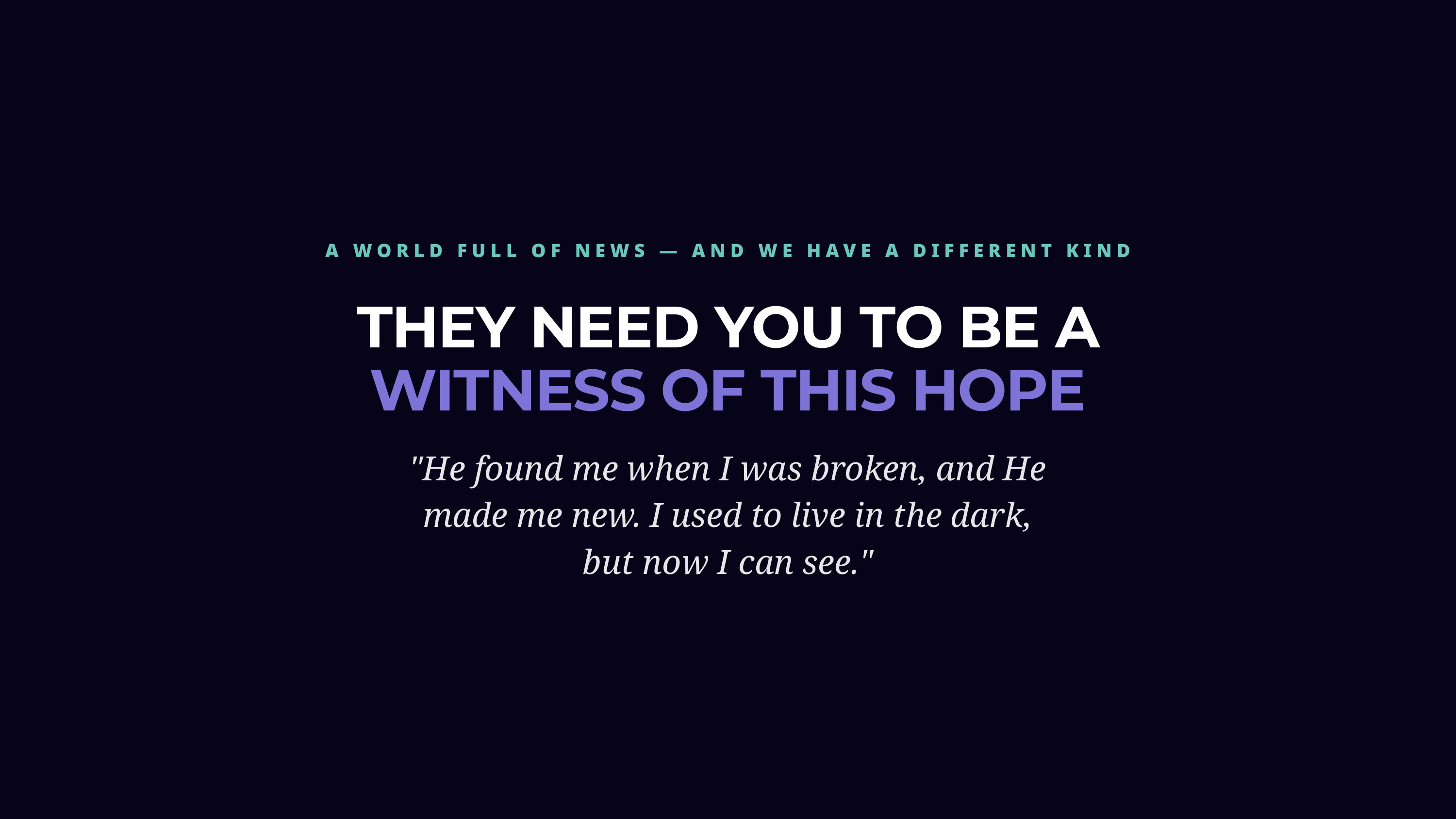

A WORLD FULL OF NEWS — AND WE HAVE A DIFFERENT KIND
THEY NEED YOU TO BE A WITNESS OF THIS HOPE
"He found me when I was broken, and He made me new. I used to live in the dark, but now I can see."